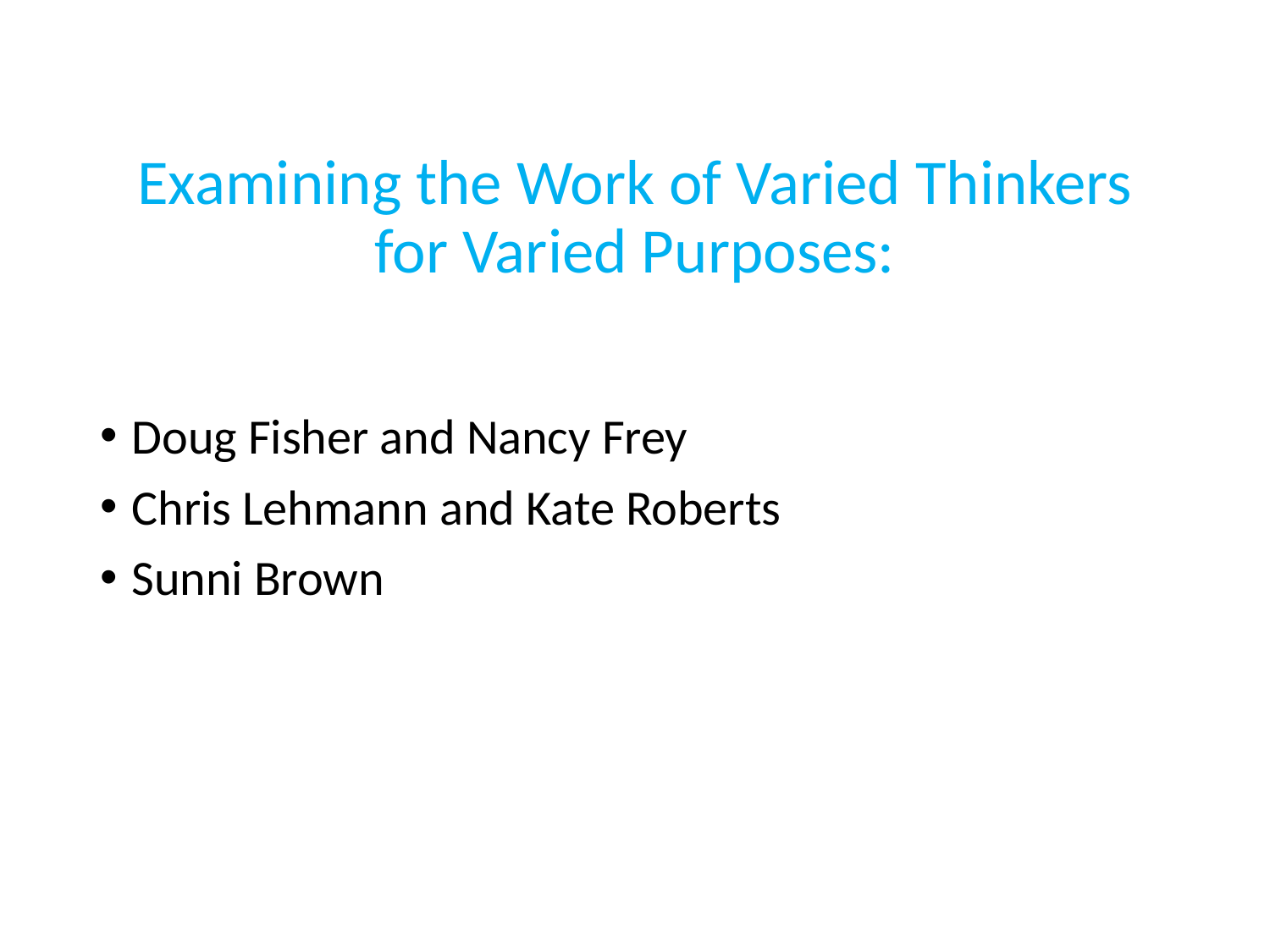

# Examining the Work of Varied Thinkers for Varied Purposes:
Doug Fisher and Nancy Frey
Chris Lehmann and Kate Roberts
Sunni Brown